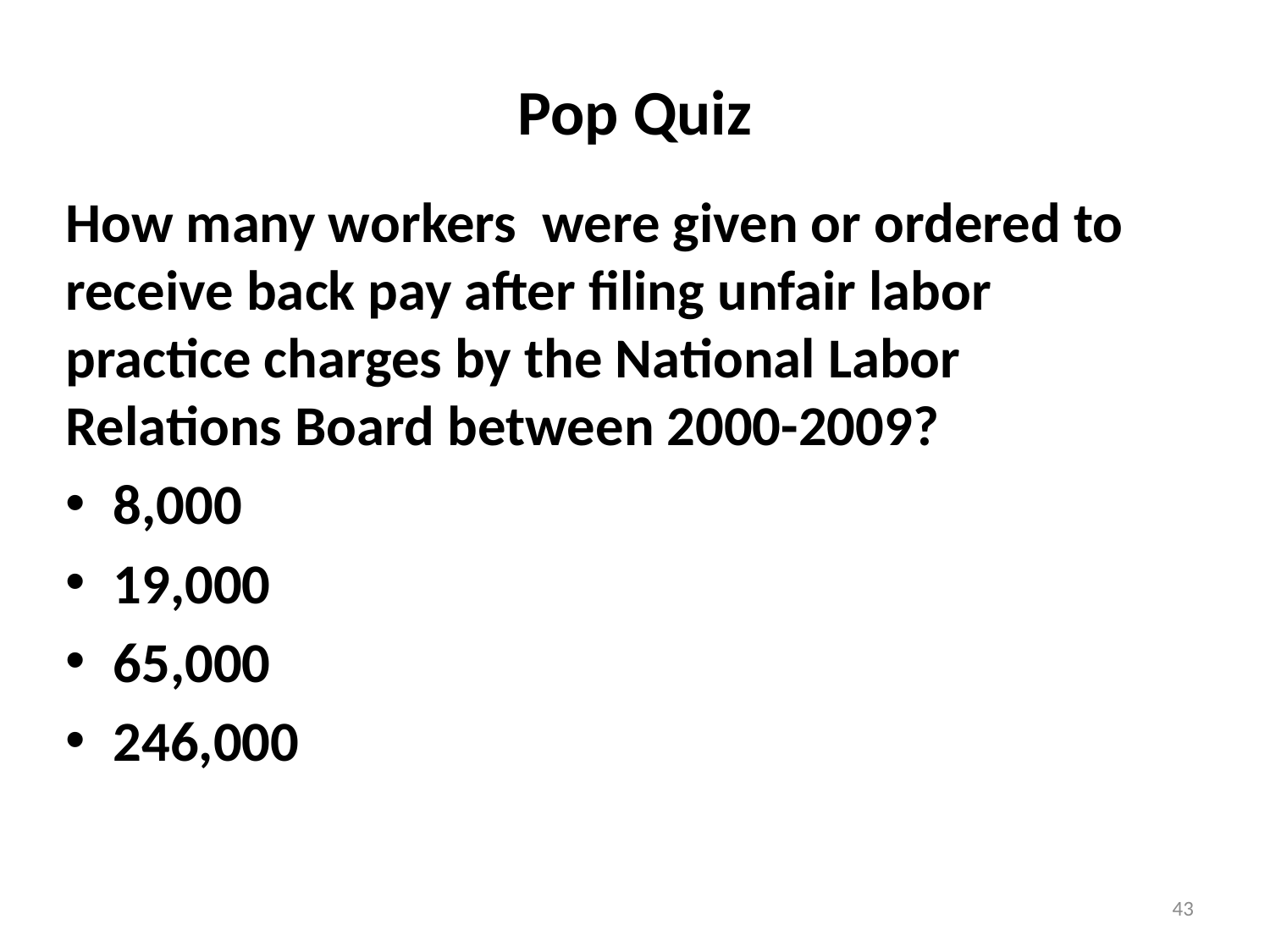

# Pop Quiz
How many workers  were given or ordered to receive back pay after filing unfair labor practice charges by the National Labor Relations Board between 2000-2009?
8,000
19,000
65,000
246,000

43